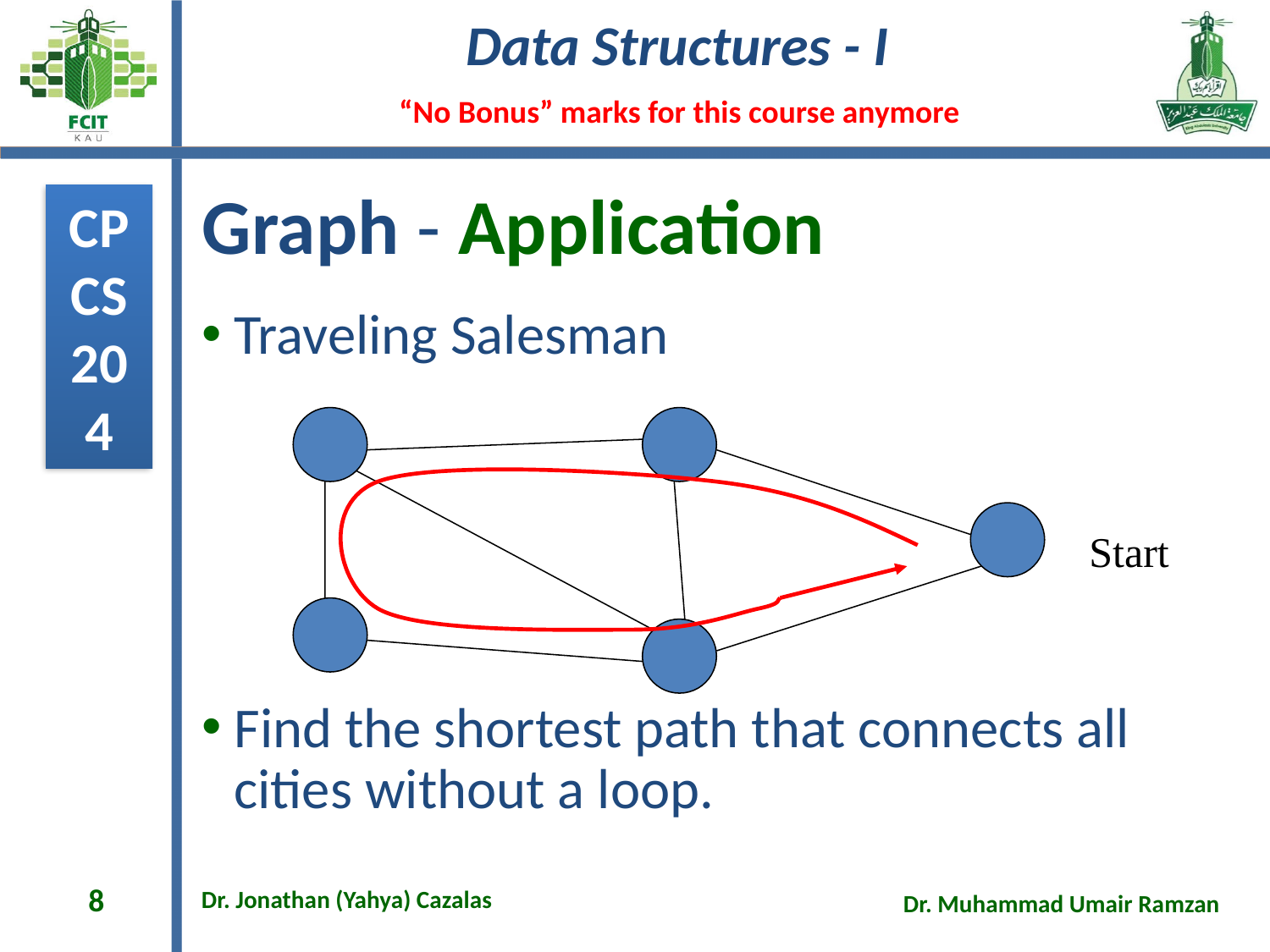

# Graph - Application
Traveling Salesman

Find the shortest path that connects all cities without a loop.

Start

8